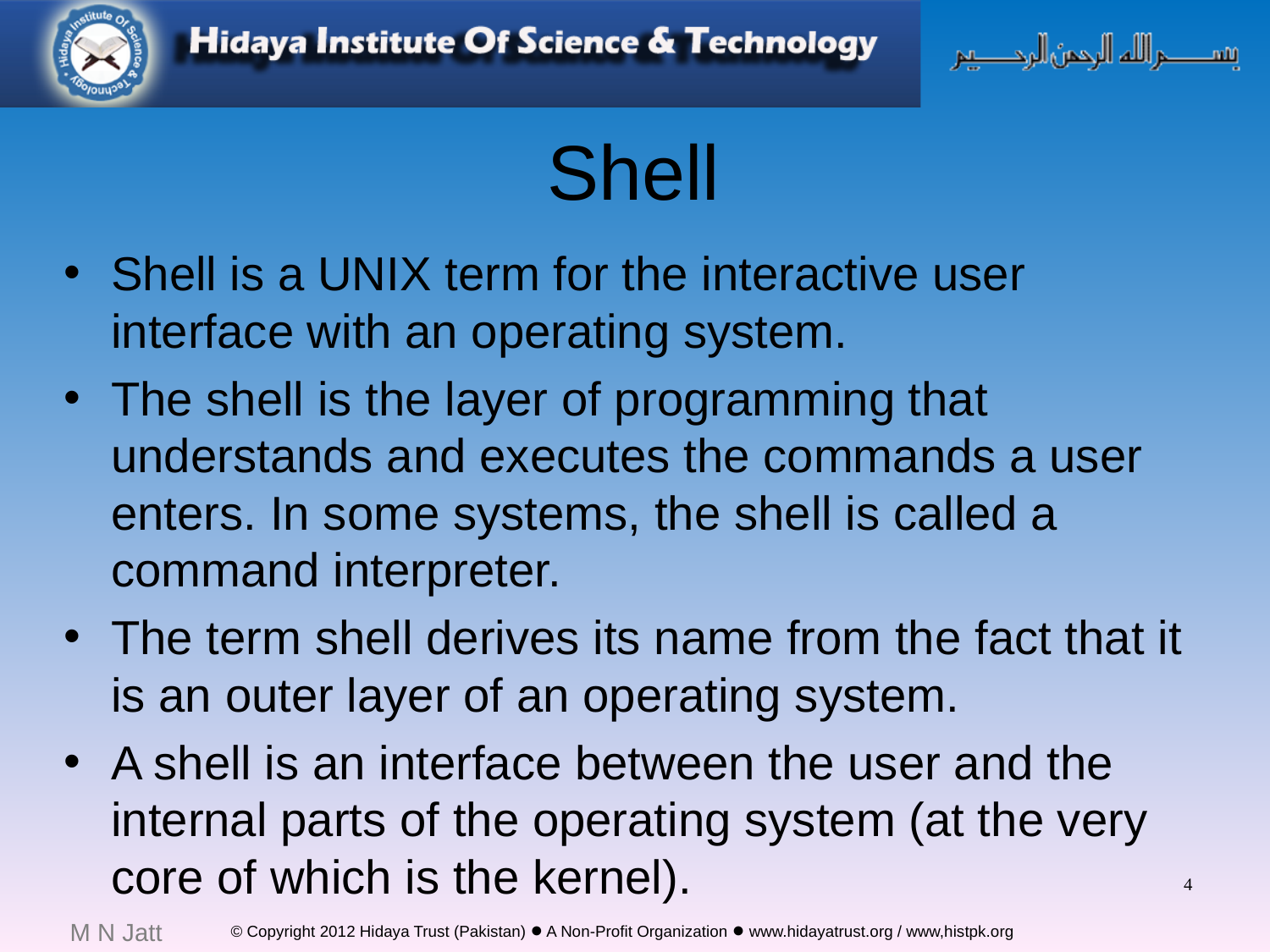

# Shell
Shell is a UNIX term for the interactive user interface with an operating system.
The shell is the layer of programming that understands and executes the commands a user enters. In some systems, the shell is called a command interpreter.
The term shell derives its name from the fact that it is an outer layer of an operating system.
A shell is an interface between the user and the internal parts of the operating system (at the very core of which is the kernel).
4